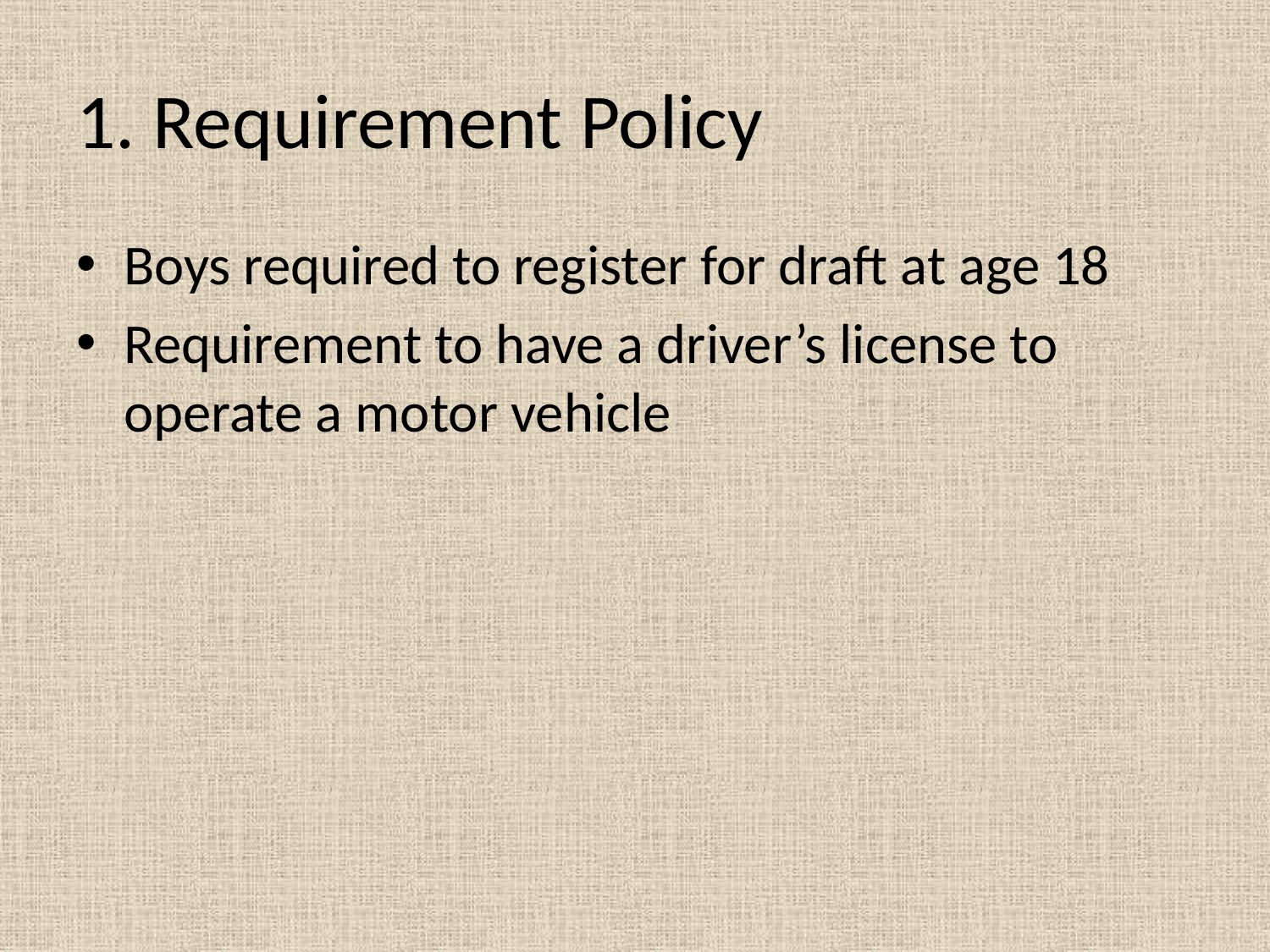

# 1. Requirement Policy
Boys required to register for draft at age 18
Requirement to have a driver’s license to operate a motor vehicle